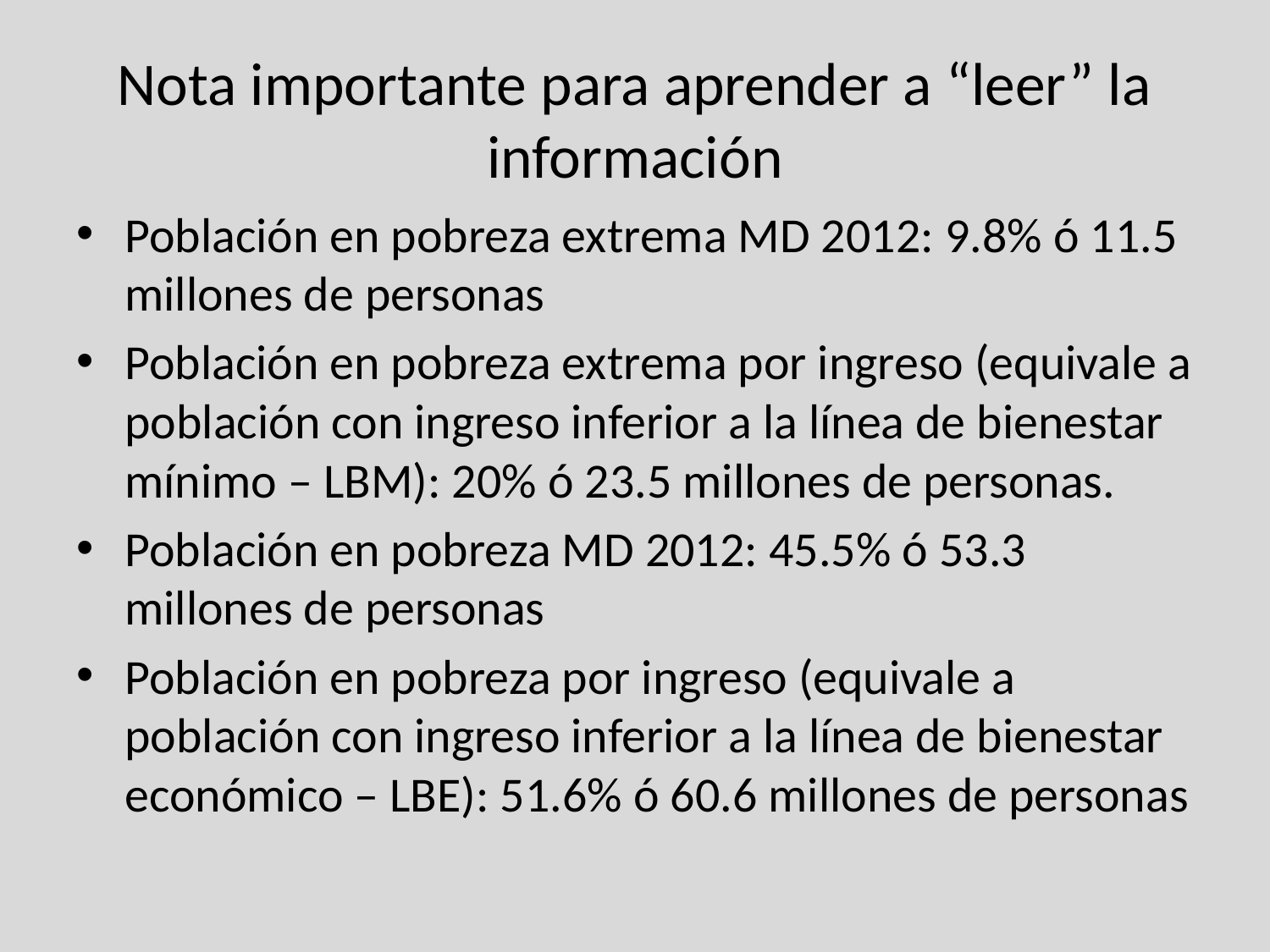

# Nota importante para aprender a “leer” la información
Población en pobreza extrema MD 2012: 9.8% ó 11.5 millones de personas
Población en pobreza extrema por ingreso (equivale a población con ingreso inferior a la línea de bienestar mínimo – LBM): 20% ó 23.5 millones de personas.
Población en pobreza MD 2012: 45.5% ó 53.3 millones de personas
Población en pobreza por ingreso (equivale a población con ingreso inferior a la línea de bienestar económico – LBE): 51.6% ó 60.6 millones de personas